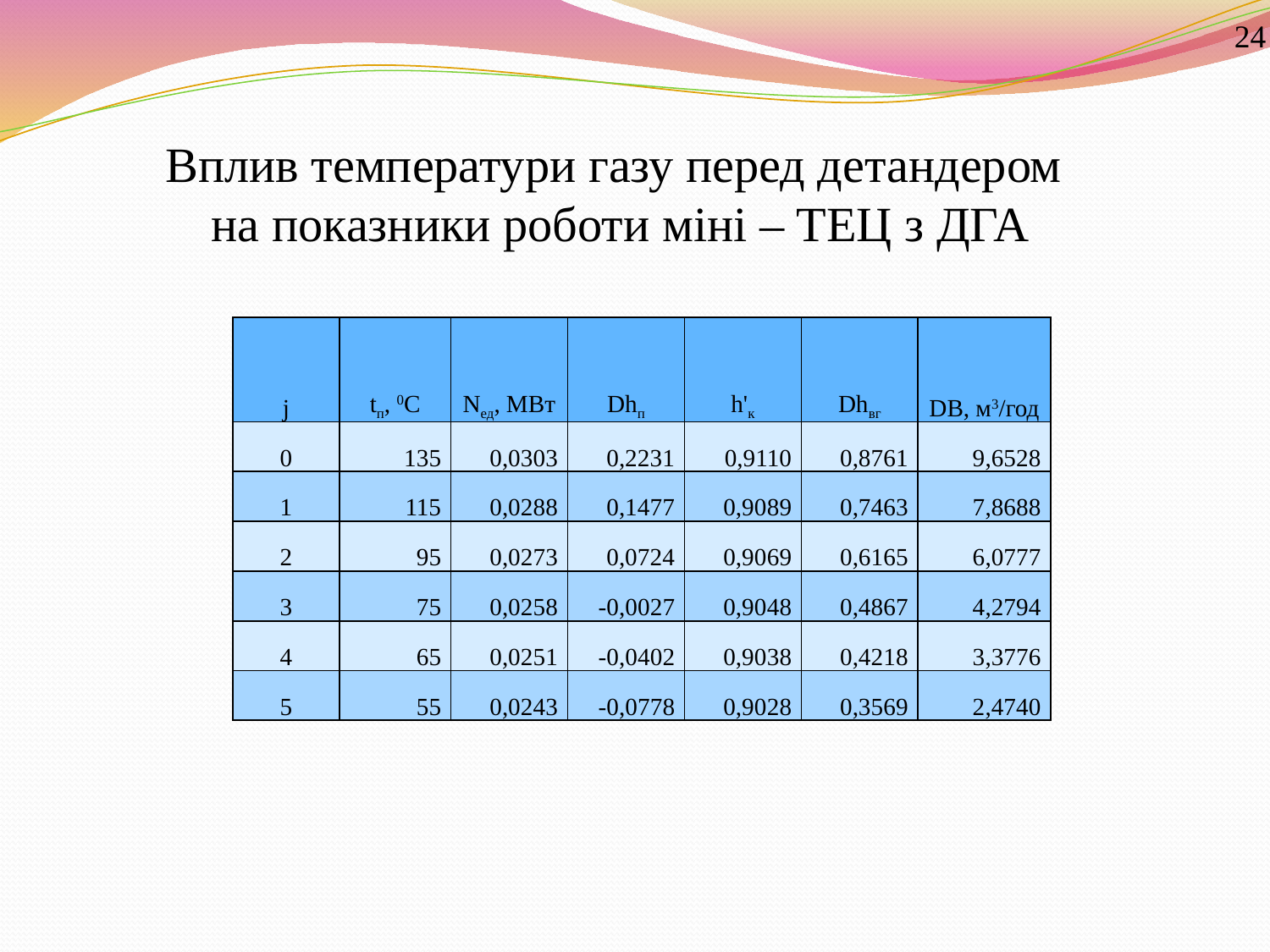

24
Вплив температури газу перед детандером
на показники роботи міні – ТЕЦ з ДГА
| j | tп, 0C | Nед, МВт | Dhп | h'к | Dhвг | DB, м3/год |
| --- | --- | --- | --- | --- | --- | --- |
| 0 | 135 | 0,0303 | 0,2231 | 0,9110 | 0,8761 | 9,6528 |
| 1 | 115 | 0,0288 | 0,1477 | 0,9089 | 0,7463 | 7,8688 |
| 2 | 95 | 0,0273 | 0,0724 | 0,9069 | 0,6165 | 6,0777 |
| 3 | 75 | 0,0258 | -0,0027 | 0,9048 | 0,4867 | 4,2794 |
| 4 | 65 | 0,0251 | -0,0402 | 0,9038 | 0,4218 | 3,3776 |
| 5 | 55 | 0,0243 | -0,0778 | 0,9028 | 0,3569 | 2,4740 |